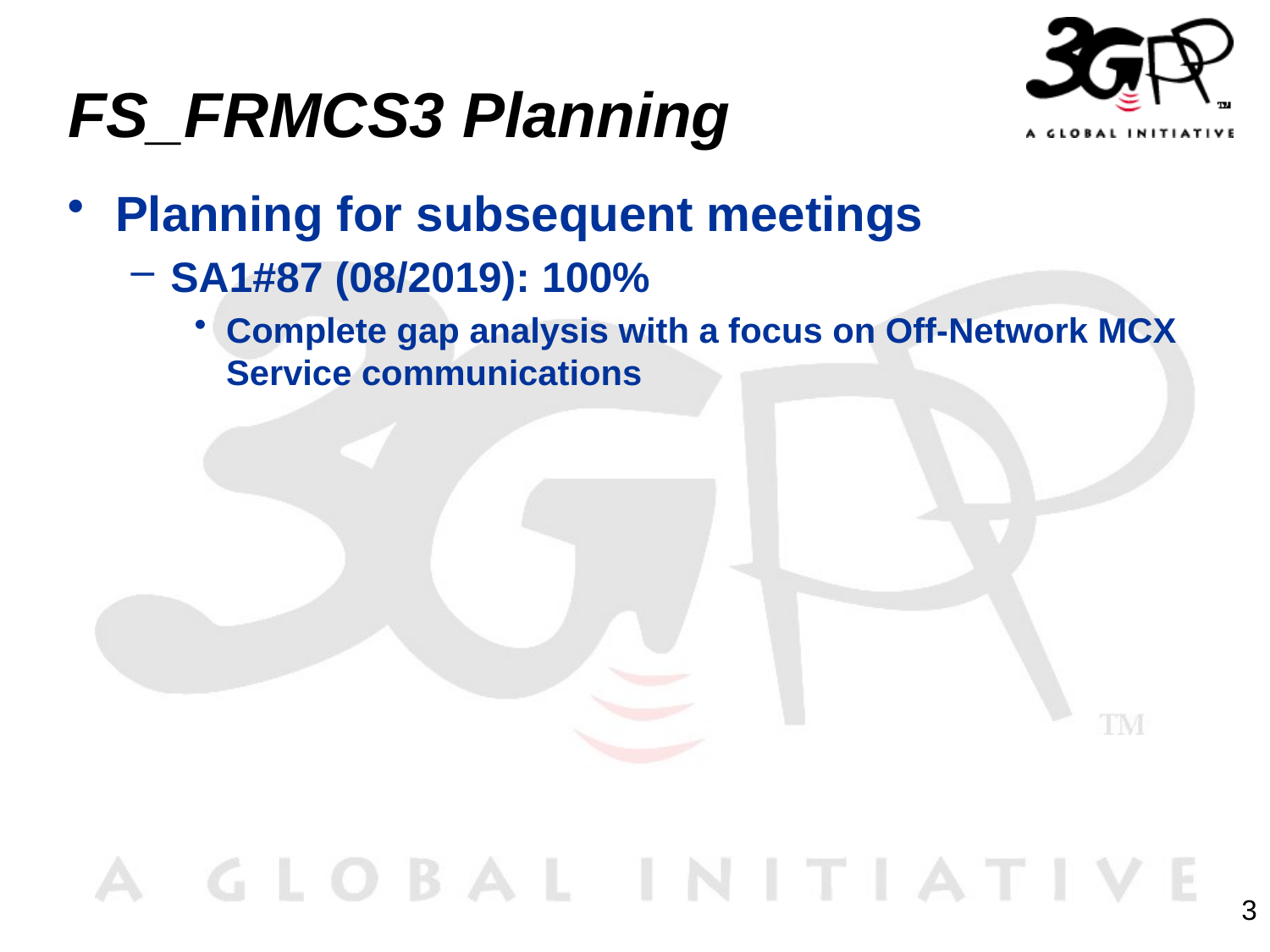

# FS_FRMCS3 Planning
Planning for subsequent meetings
SA1#87 (08/2019): 100%
Complete gap analysis with a focus on Off-Network MCX Service communications
3